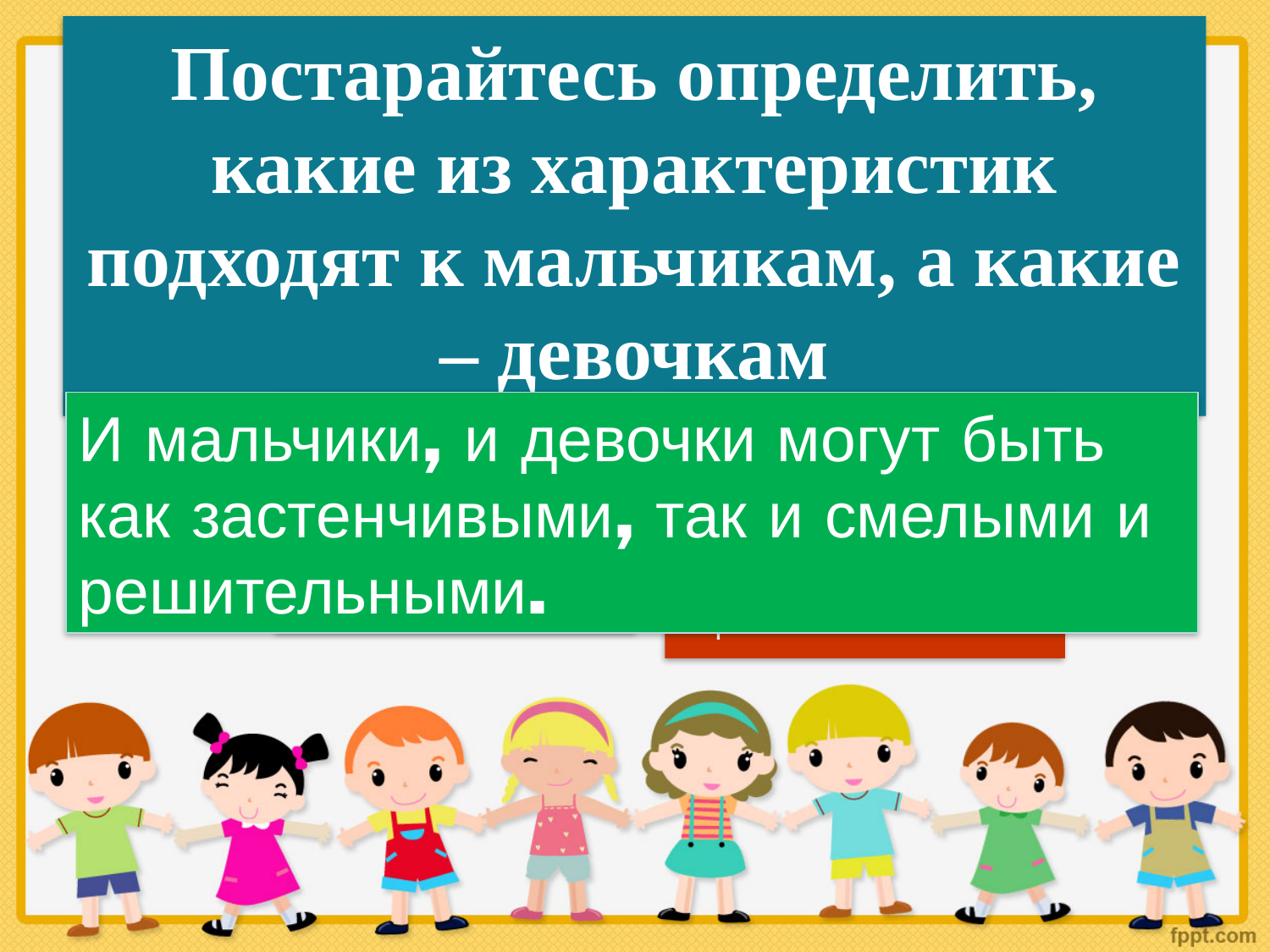

Постарайтесь определить, какие из характеристик подходят к мальчикам, а какие – девочкам
И мальчики, и девочки могут быть как застенчивыми, так и смелыми и решительными.
Нежность
Ласковость
Мужественность
Застенчивость
Смелость
Находчивость

Отзывчивость
Забота
Решительность
Стеснительность
Красота
Стремление помочь